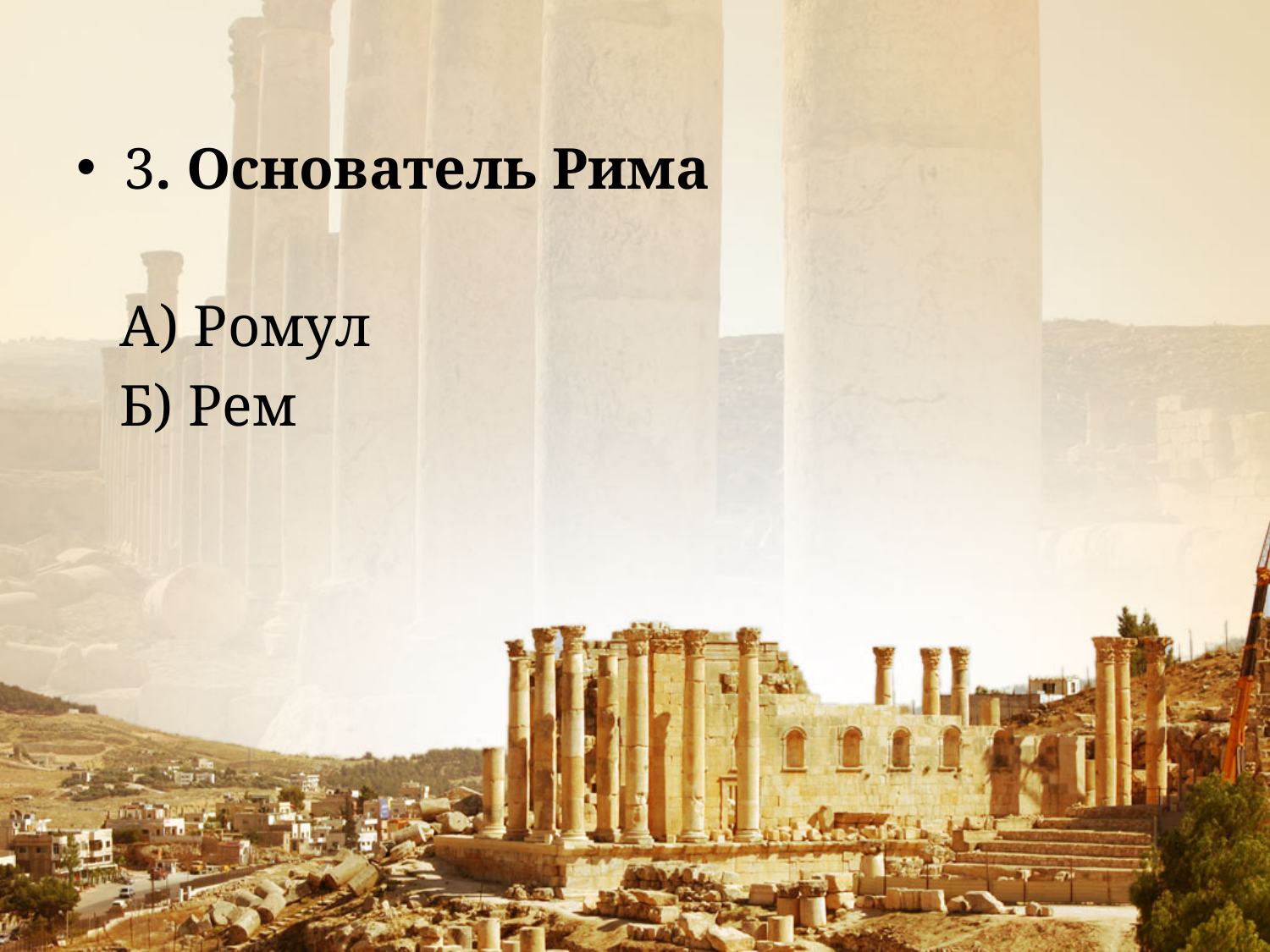

#
3. Основатель Рима

   А) Ромул
   Б) Рем